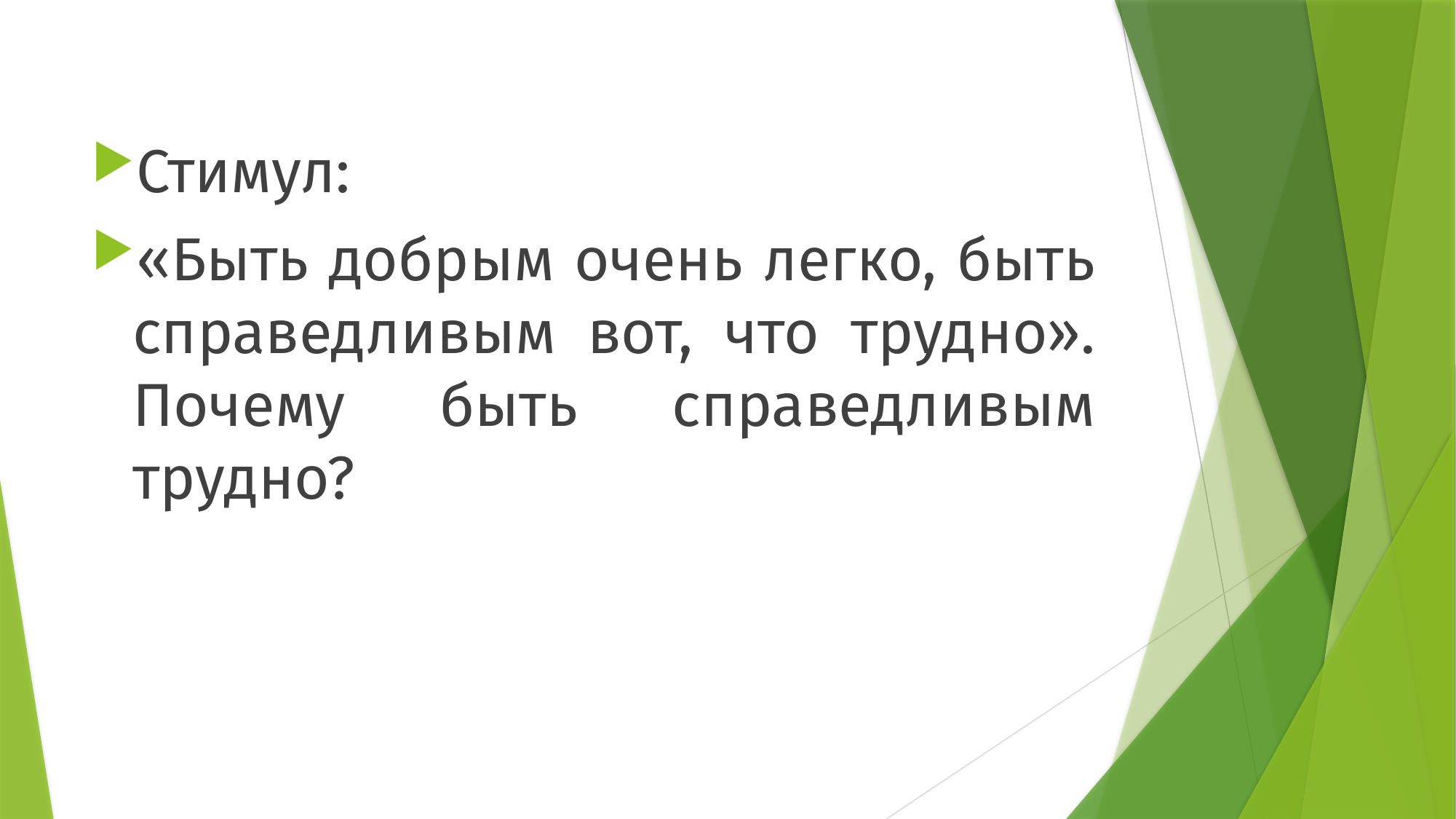

Стимул:
«Быть добрым очень легко, быть справедливым вот, что трудно». Почему быть справедливым трудно?